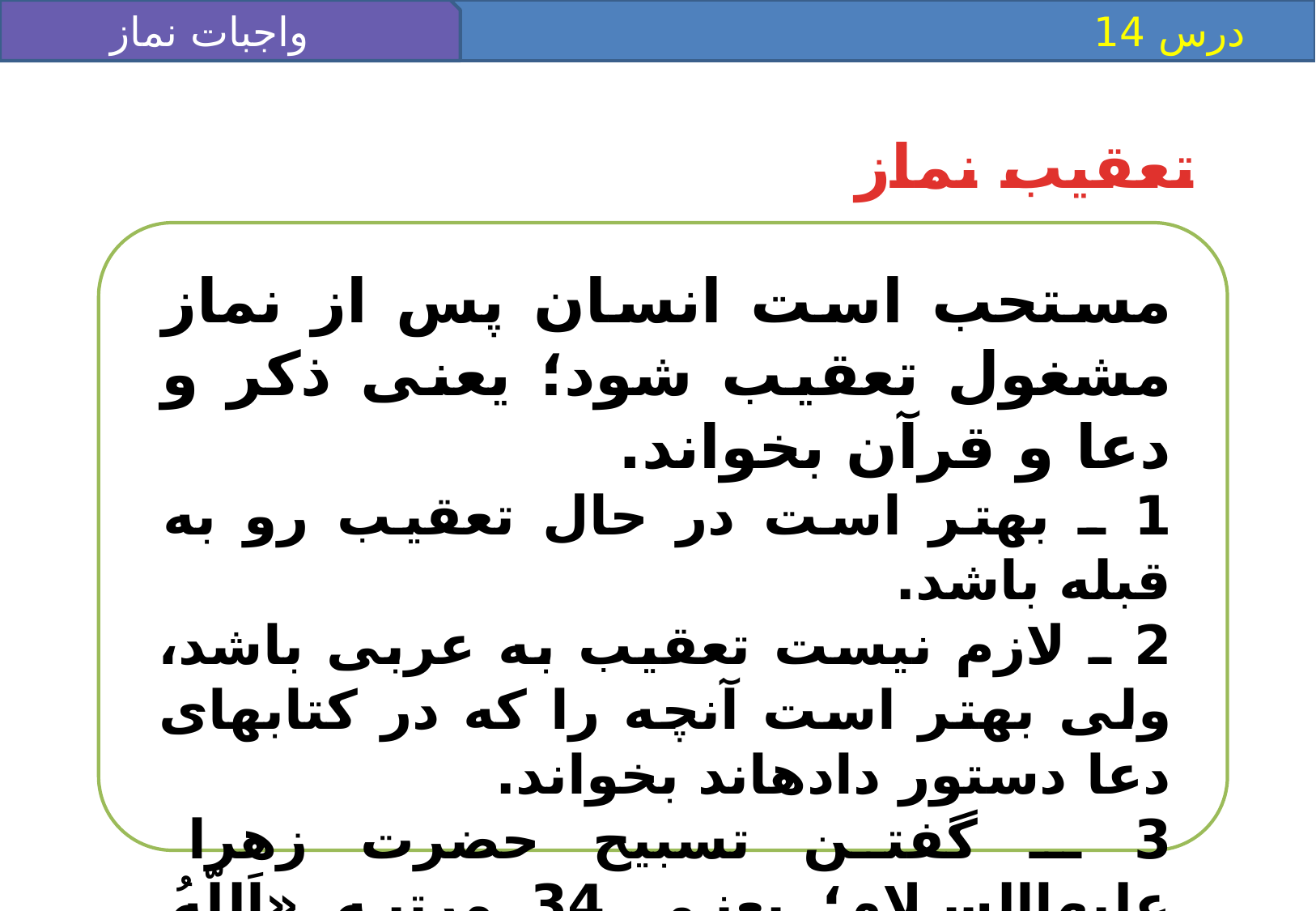

واجبات نماز 4
 درس 14
تعقيب نماز

مستحب است انسان پس از نماز مشغول تعقيب شود؛ يعنى ذكر و دعا و قرآن بخواند.
1 ـ بهتر است در حال تعقيب رو به قبله باشد.
2 ـ لازم نيست تعقيب به عربى باشد، ولى بهتر است آنچه را كه در كتاب‏هاى دعا دستور داده‏اند بخواند.
3 ـ گفتن تسبيح حضرت زهرا عليهاالسلام؛ يعنى 34 مرتبه «اَللّه‏ُ اكبر» و 33 مرتبه «اَلحمدُللّه‏» و 33 مرتبه «سُبْحانَ اللّه‏» مستحب است.